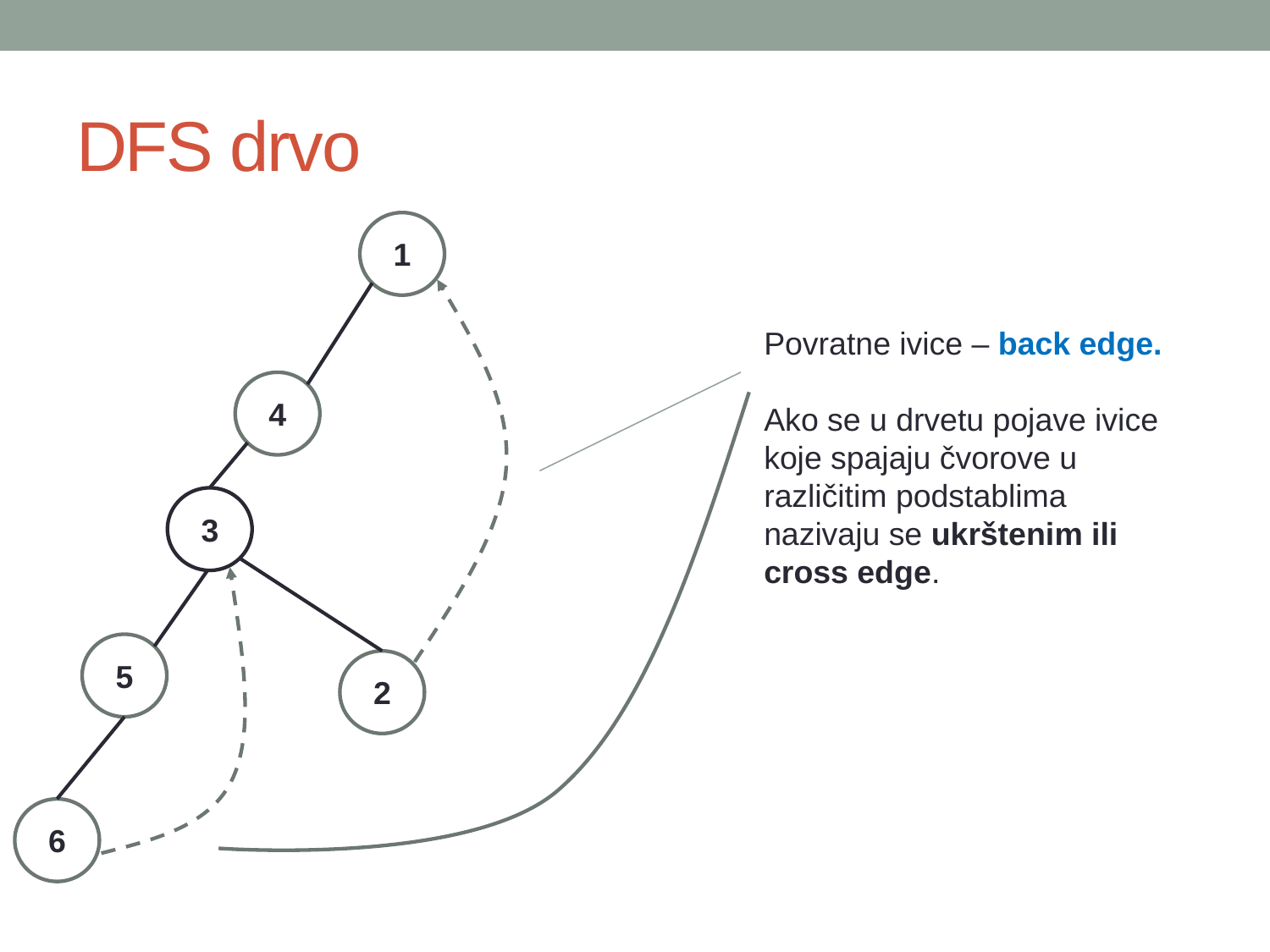

# DFS drvo
1

Povratne ivice – back edge.

Ako se u drvetu pojave ivice koje spajaju čvorove u različitim podstablima nazivaju se ukrštenim ili cross edge.

4

3

5
2
6